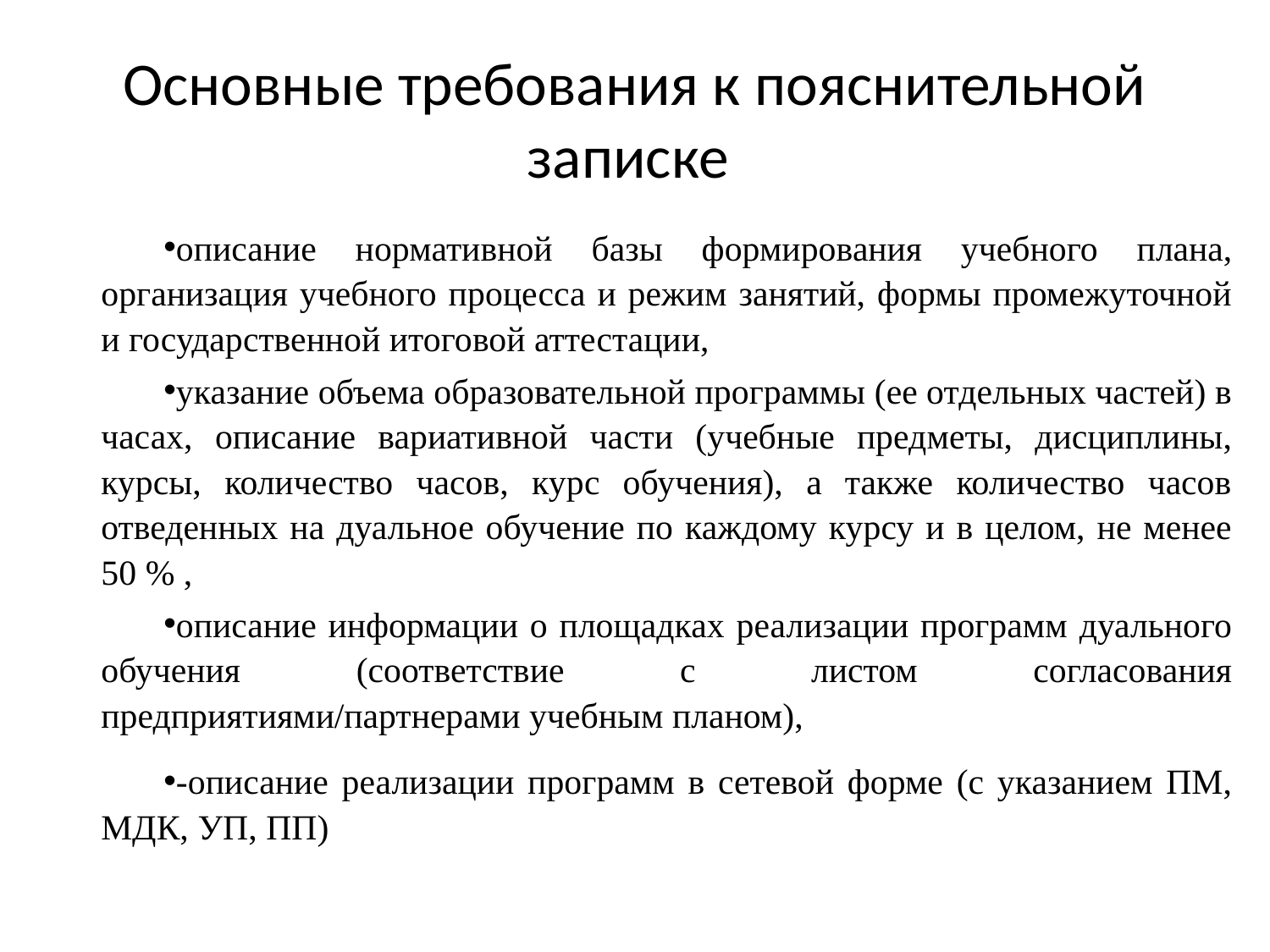

# Основные требования к пояснительной записке
описание нормативной базы формирования учебного плана, организация учебного процесса и режим занятий, формы промежуточной и государственной итоговой аттестации,
указание объема образовательной программы (ее отдельных частей) в часах, описание вариативной части (учебные предметы, дисциплины, курсы, количество часов, курс обучения), а также количество часов отведенных на дуальное обучение по каждому курсу и в целом, не менее 50 % ,
описание информации о площадках реализации программ дуального обучения (соответствие с листом согласования предприятиями/партнерами учебным планом),
-описание реализации программ в сетевой форме (с указанием ПМ, МДК, УП, ПП)